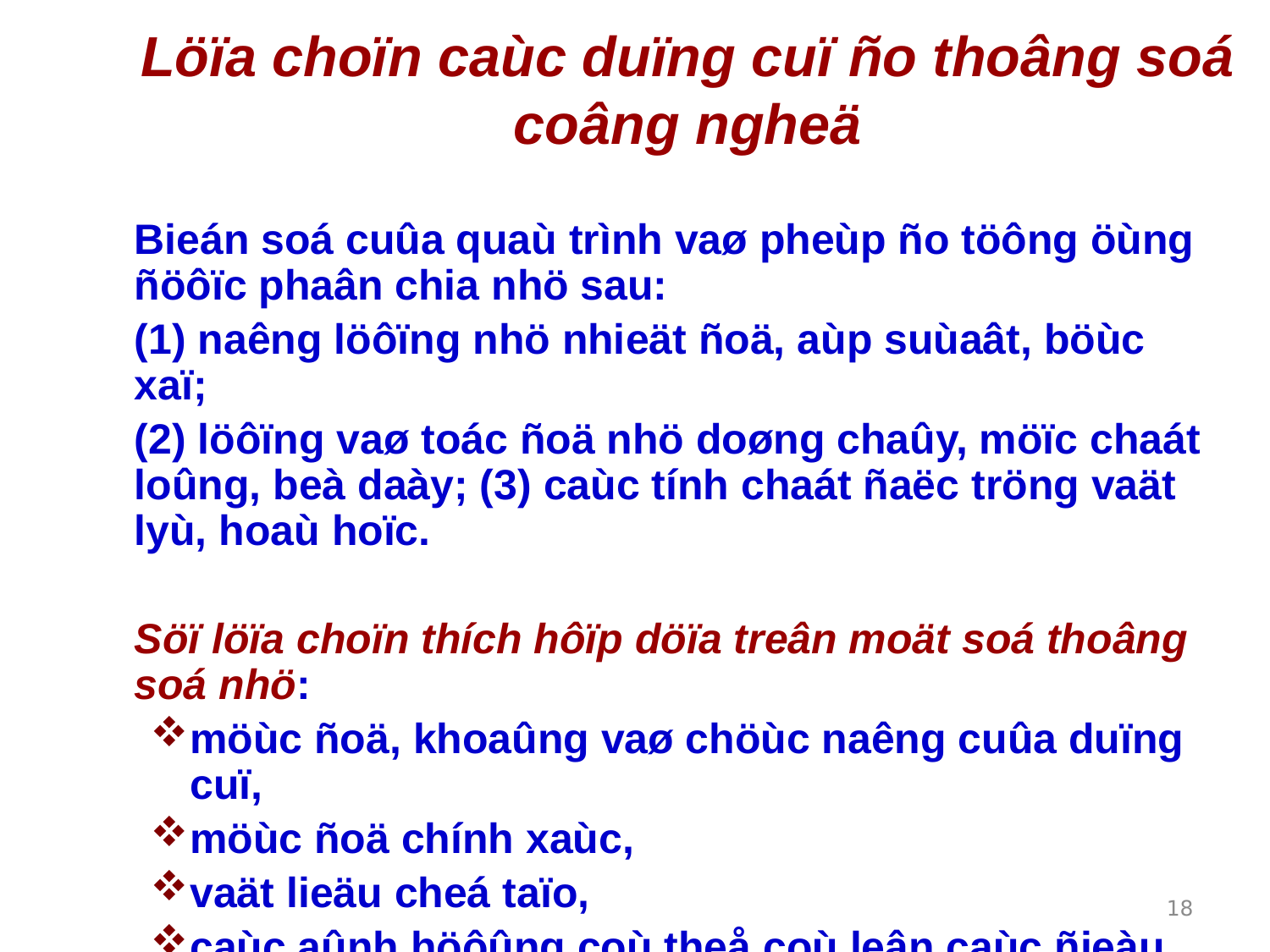

# Löïa choïn caùc duïng cuï ño thoâng soá coâng ngheä
	Bieán soá cuûa quaù trình vaø pheùp ño töông öùng ñöôïc phaân chia nhö sau:
	(1) naêng löôïng nhö nhieät ñoä, aùp suùaât, böùc xaï;
	(2) löôïng vaø toác ñoä nhö doøng chaûy, möïc chaát loûng, beà daày; (3) caùc tính chaát ñaëc tröng vaät lyù, hoaù hoïc.

	Söï löïa choïn thích hôïp döïa treân moät soá thoâng soá nhö:
möùc ñoä, khoaûng vaø chöùc naêng cuûa duïng cuï,
möùc ñoä chính xaùc,
vaät lieäu cheá taïo,
caùc aûnh höôûng coù theå coù leân caùc ñieàu kieän cuûa quaù trình
18